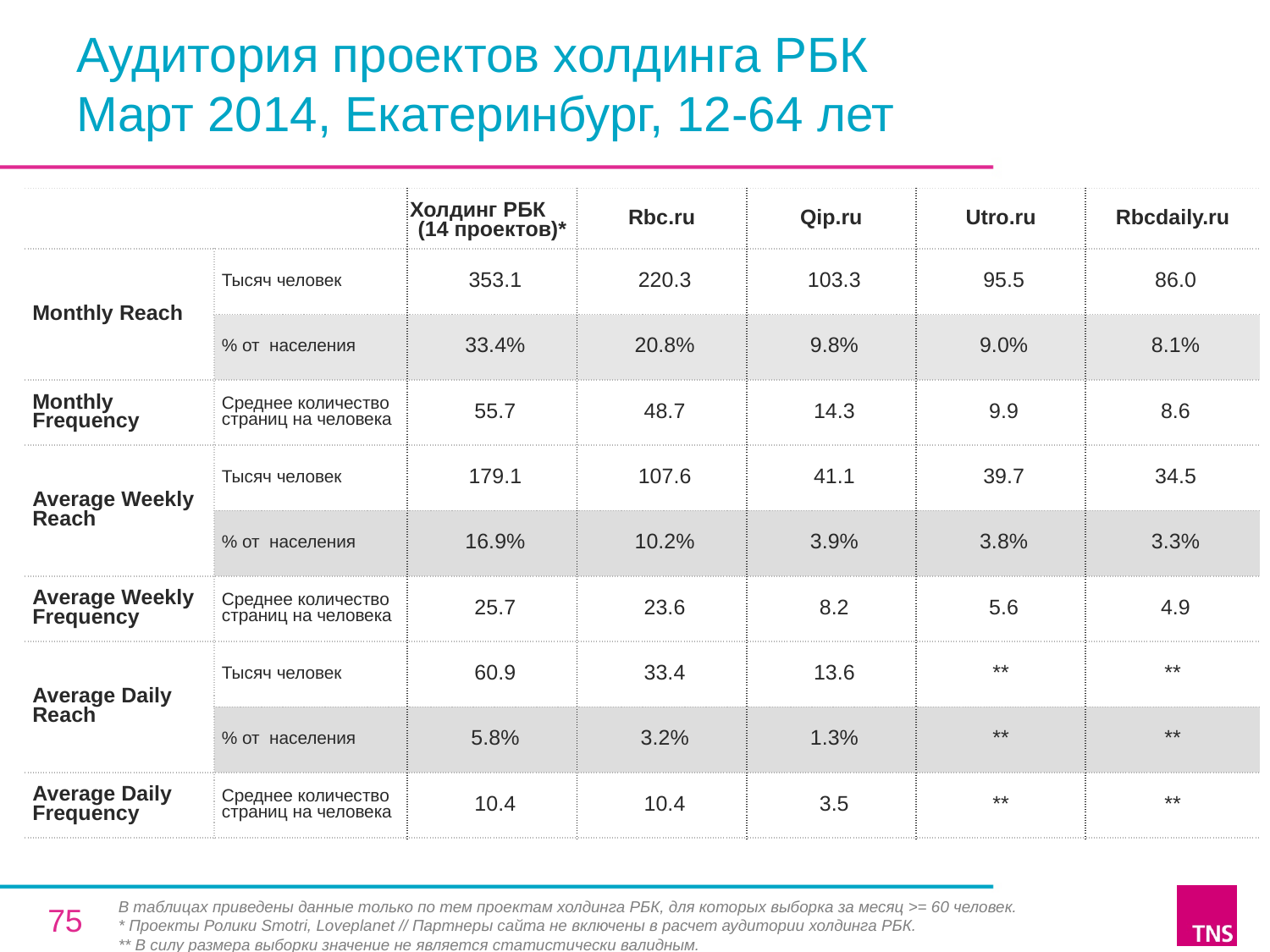

# Аудитория проектов холдинга РБК Март 2014, Екатеринбург, 12-64 лет
|  |  | Холдинг РБК (14 проектов)\* | Rbc.ru | Qip.ru | Utro.ru | Rbcdaily.ru |
| --- | --- | --- | --- | --- | --- | --- |
| Monthly Reach | Тысяч человек | 353.1 | 220.3 | 103.3 | 95.5 | 86.0 |
|  | % от населения | 33.4% | 20.8% | 9.8% | 9.0% | 8.1% |
| Monthly Frequency | Среднее количество страниц на человека | 55.7 | 48.7 | 14.3 | 9.9 | 8.6 |
| Average Weekly Reach | Тысяч человек | 179.1 | 107.6 | 41.1 | 39.7 | 34.5 |
|  | % от населения | 16.9% | 10.2% | 3.9% | 3.8% | 3.3% |
| Average Weekly Frequency | Среднее количество страниц на человека | 25.7 | 23.6 | 8.2 | 5.6 | 4.9 |
| Average Daily Reach | Тысяч человек | 60.9 | 33.4 | 13.6 | \*\* | \*\* |
|  | % от населения | 5.8% | 3.2% | 1.3% | \*\* | \*\* |
| Average Daily Frequency | Среднее количество страниц на человека | 10.4 | 10.4 | 3.5 | \*\* | \*\* |
В таблицах приведены данные только по тем проектам холдинга РБК, для которых выборка за месяц >= 60 человек.
* Проекты Ролики Smotri, Loveplanet // Партнеры сайта не включены в расчет аудитории холдинга РБК.
** В силу размера выборки значение не является статистически валидным.
75